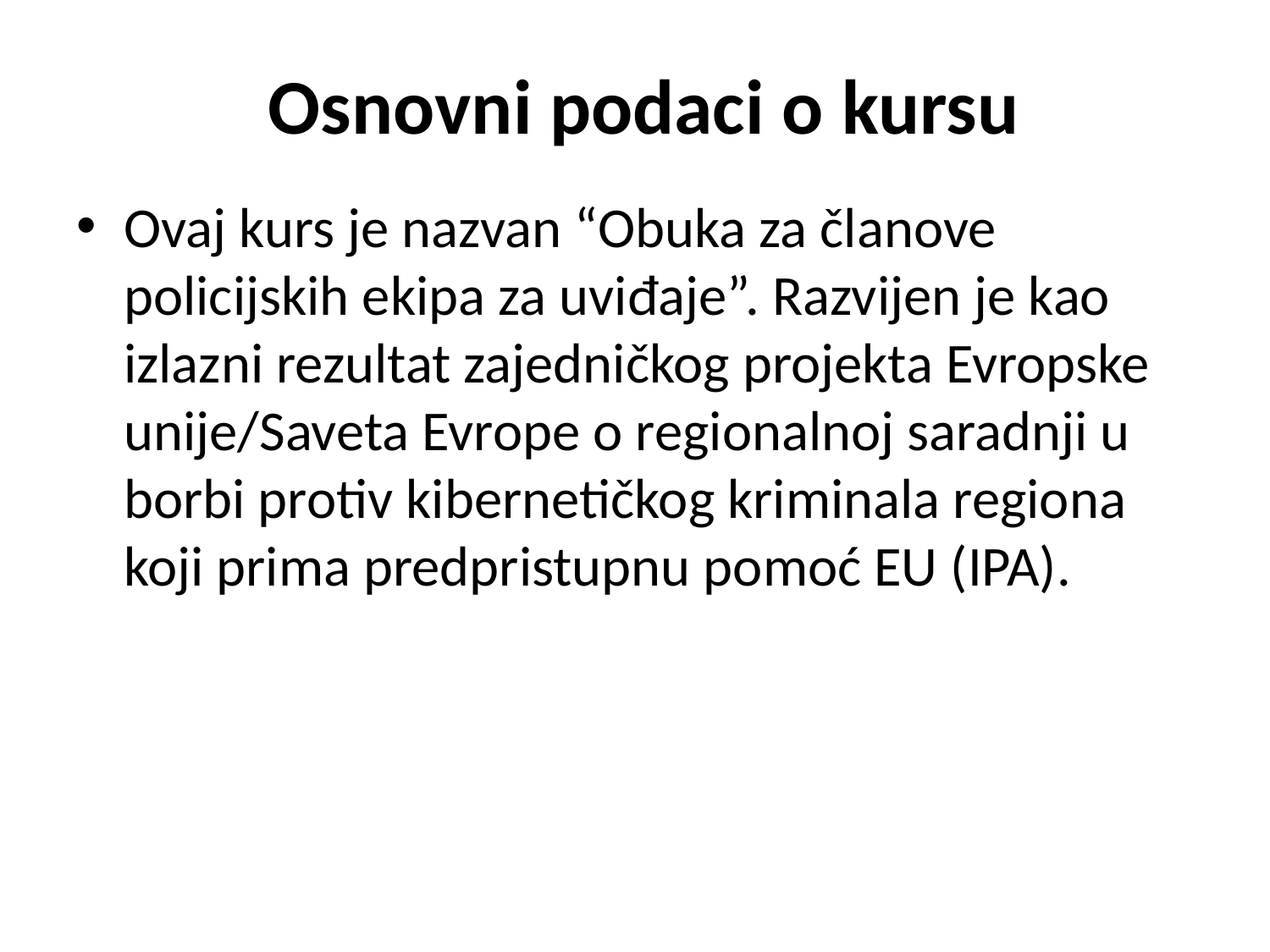

# Osnovni podaci o kursu
Ovaj kurs je nazvan “Obuka za članove policijskih ekipa za uviđaje”. Razvijen je kao izlazni rezultat zajedničkog projekta Evropske unije/Saveta Evrope o regionalnoj saradnji u borbi protiv kibernetičkog kriminala regiona koji prima predpristupnu pomoć EU (IPA).